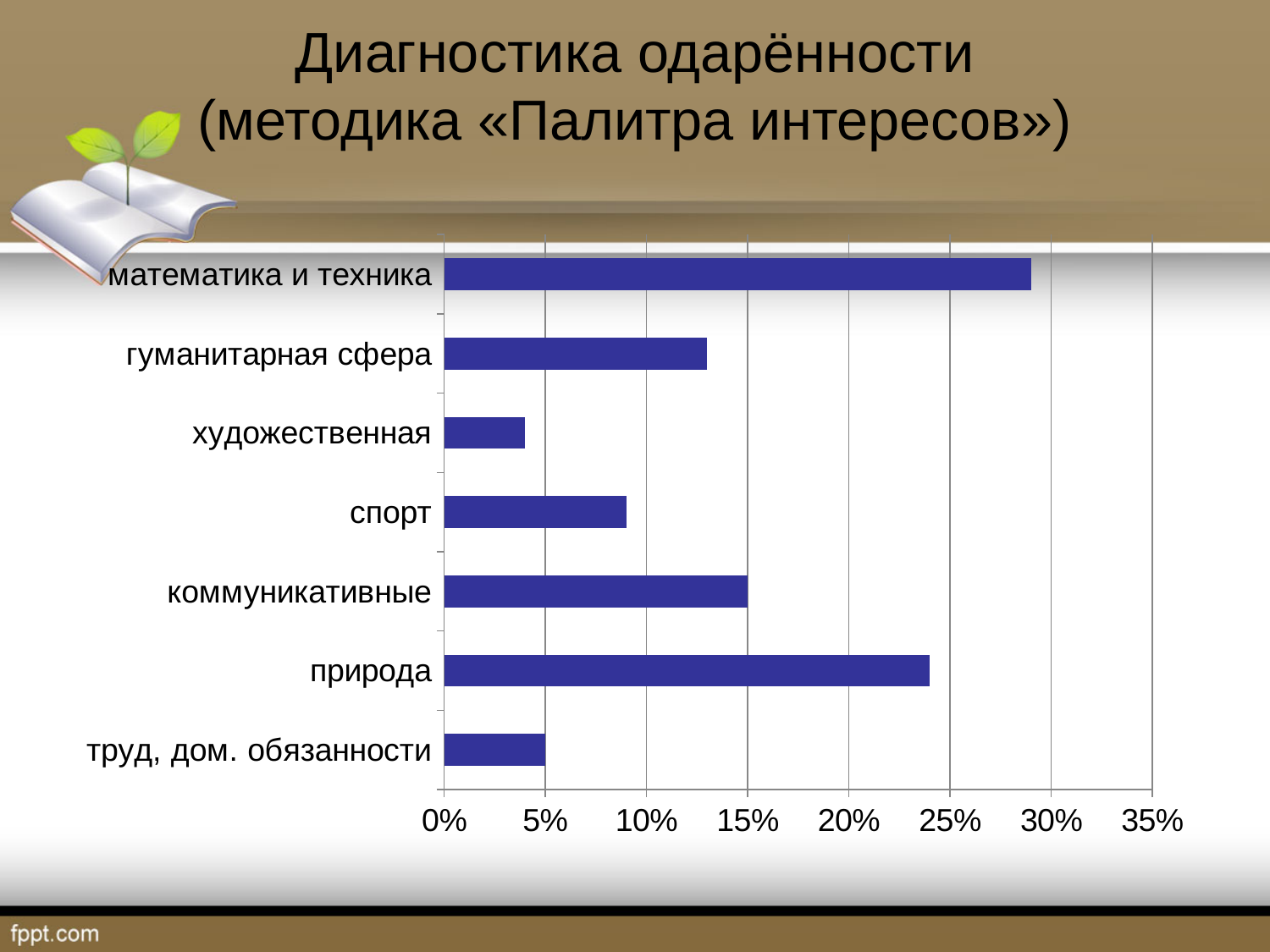

# Диагностика одарённости (методика «Палитра интересов»)

### Chart

| Category | Столбец1 |
|---|---|
| труд, дом. обязанности | 0.05 |
| природа | 0.24 |
| коммуникативные | 0.15 |
| спорт | 0.09 |
| художественная | 0.04 |
| гуманитарная сфера | 0.13 |
| математика и техника | 0.29 |